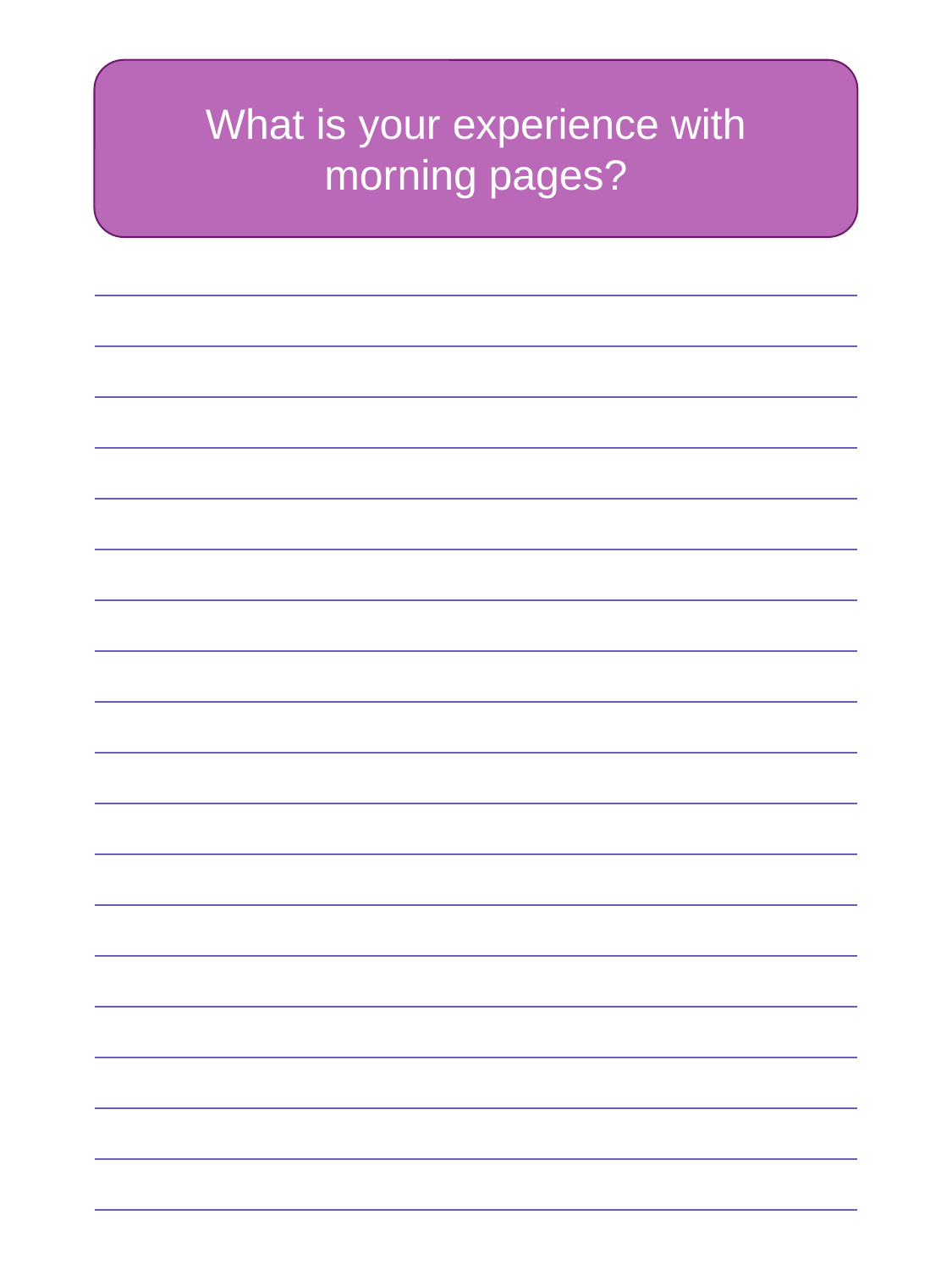

What is your experience with morning pages?
|  |
| --- |
|  |
|  |
|  |
|  |
|  |
|  |
|  |
|  |
|  |
|  |
|  |
|  |
|  |
|  |
|  |
|  |
|  |